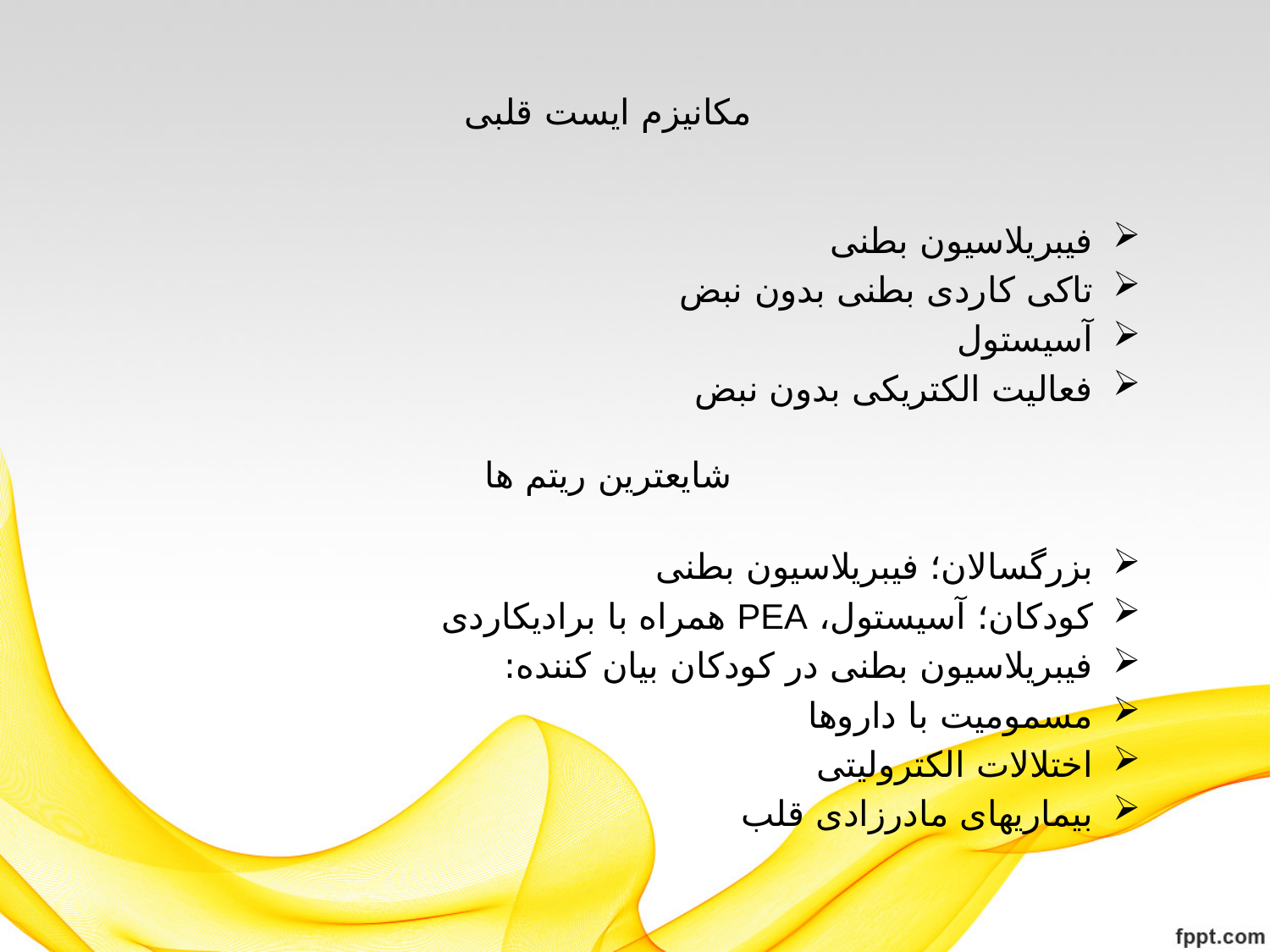

# مکانیزم ایست قلبی
فیبریلاسیون بطنی
تاکی کاردی بطنی بدون نبض
آسیستول
فعالیت الکتریکی بدون نبض

شایعترین ریتم ها

بزرگسالان؛ فیبریلاسیون بطنی
کودکان؛ آسیستول، PEA همراه با برادیکاردی
فیبریلاسیون بطنی در کودکان بیان کننده:
مسمومیت با داروها
اختلالات الکترولیتی
بیماریهای مادرزادی قلب